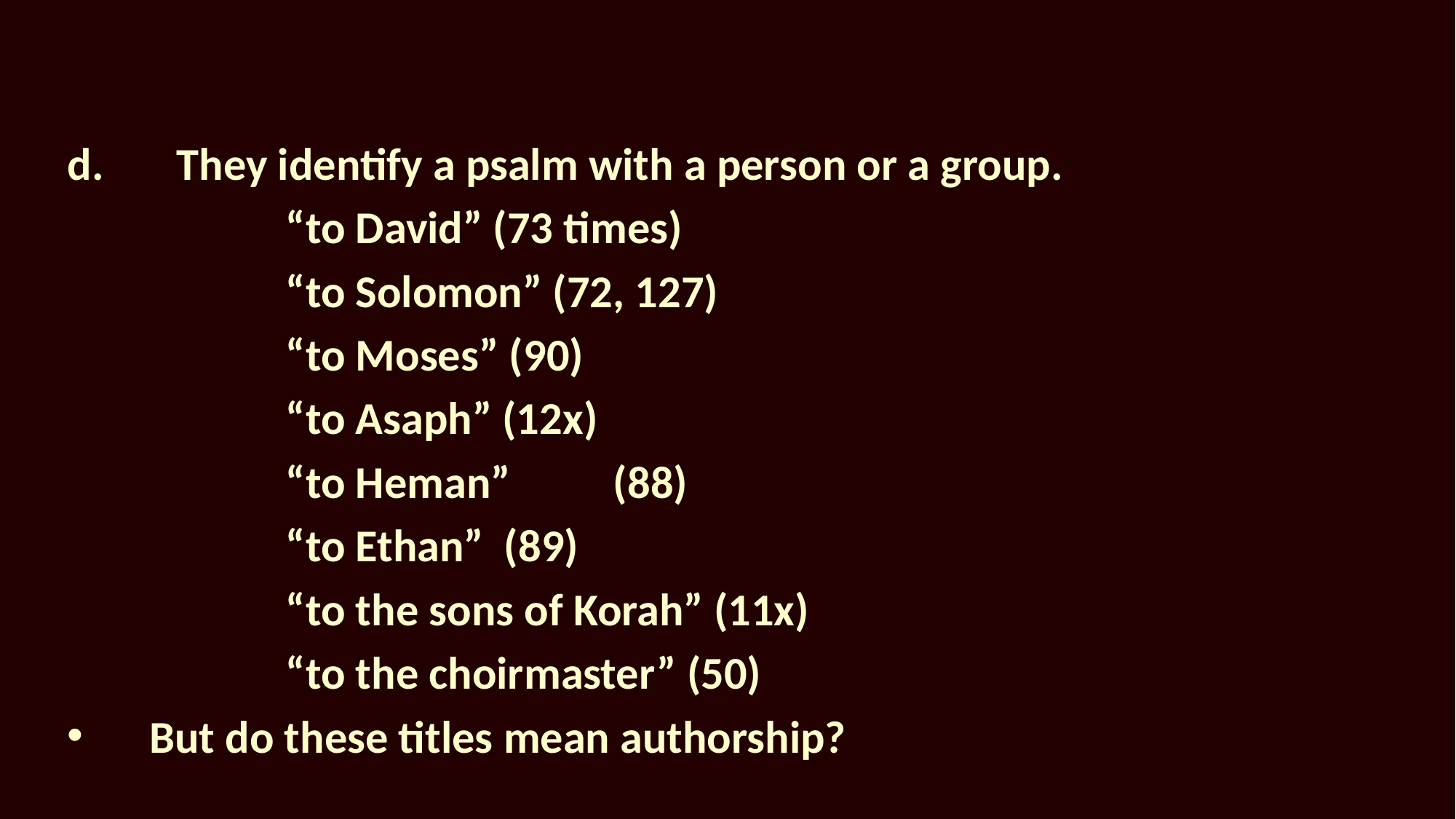

d.	They identify a psalm with a person or a group.
		“to David” (73 times)
		“to Solomon” (72, 127)
		“to Moses” (90)
		“to Asaph” (12x)
		“to Heman”	(88)
		“to Ethan”	(89)
		“to the sons of Korah” (11x)
		“to the choirmaster” (50)
		But do these titles mean authorship?